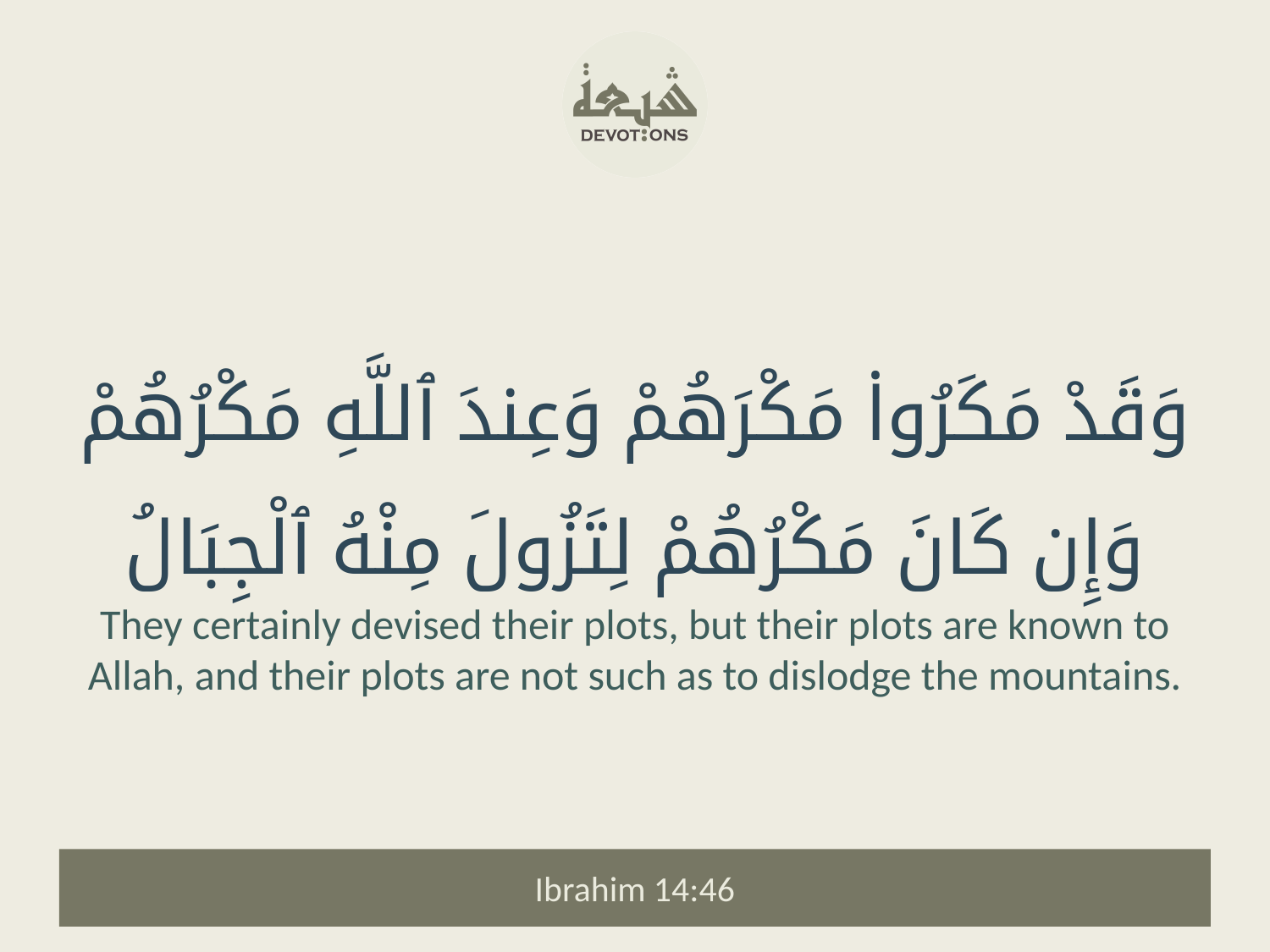

وَقَدْ مَكَرُوا۟ مَكْرَهُمْ وَعِندَ ٱللَّهِ مَكْرُهُمْ وَإِن كَانَ مَكْرُهُمْ لِتَزُولَ مِنْهُ ٱلْجِبَالُ
They certainly devised their plots, but their plots are known to Allah, and their plots are not such as to dislodge the mountains.
Ibrahim 14:46